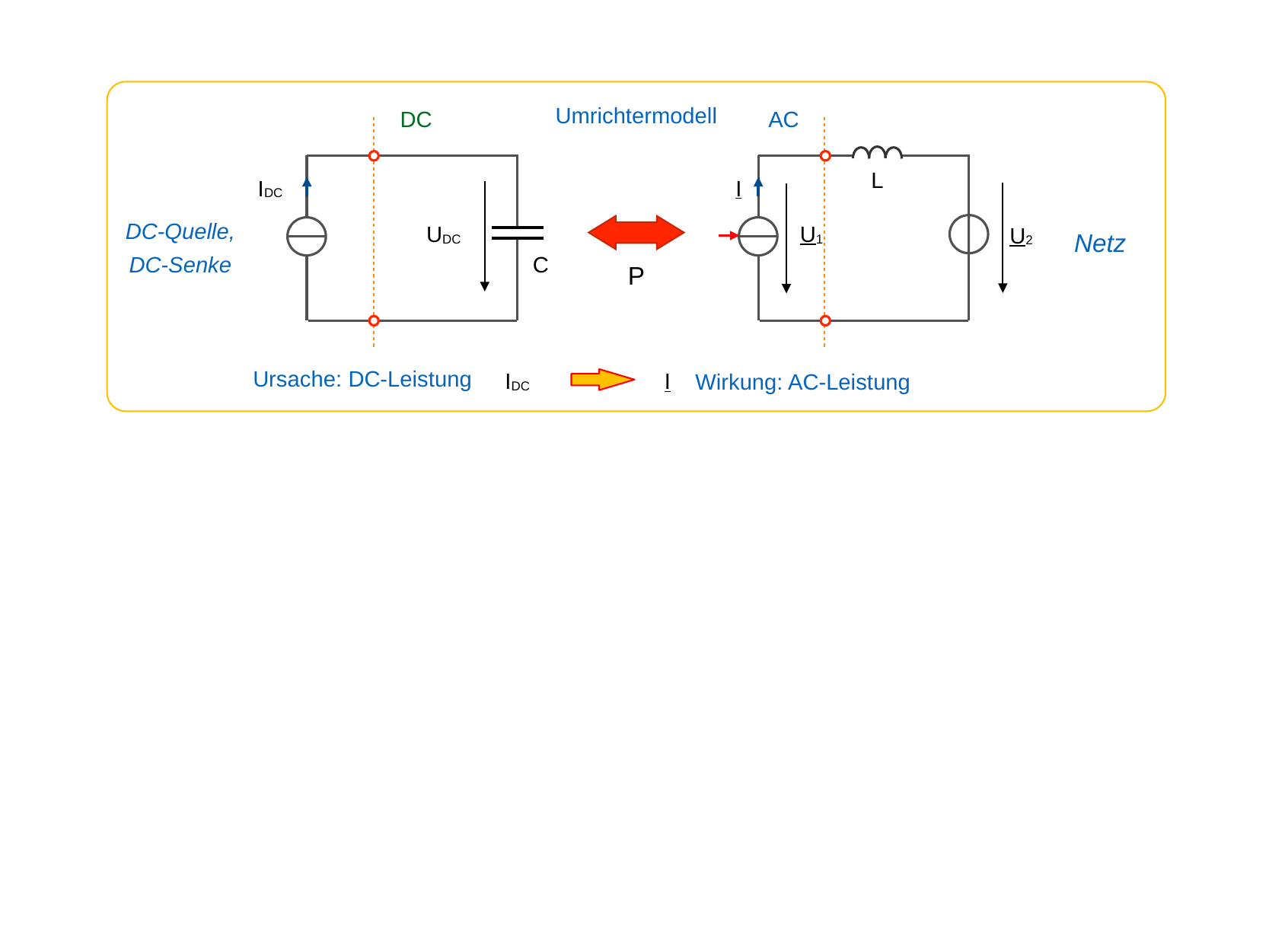

Umrichtermodell
DC
AC

L
I
IDC

DC-Quelle,
DC-Senke
UDC
U1

U2

Netz

C
P

Ursache: DC-Leistung
IDC
I
Wirkung: AC-Leistung